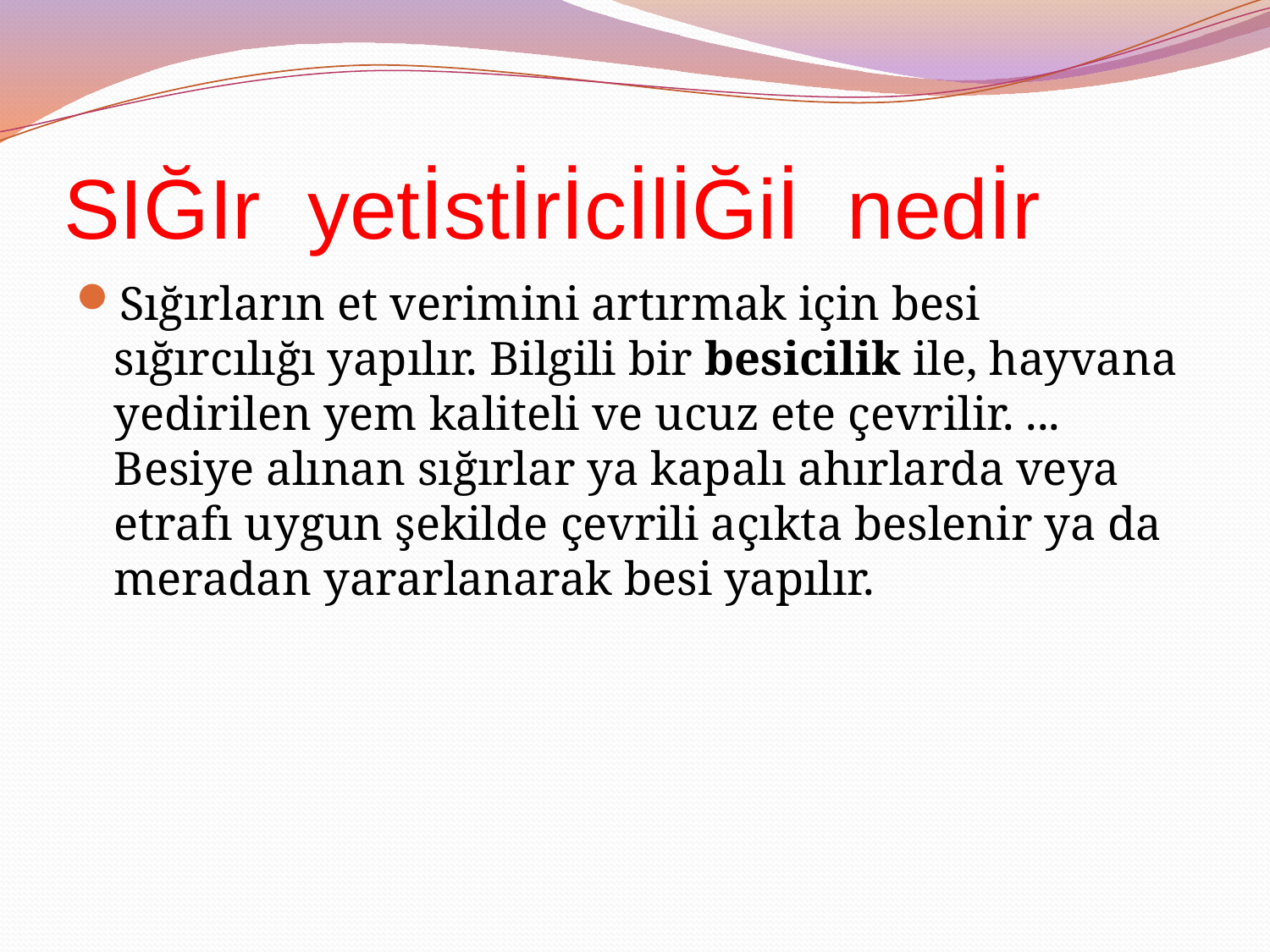

# SIĞIr  yetİstİrİcİlİĞiİ  nedİr
Sığırların et verimini artırmak için besi sığırcılığı yapılır. Bilgili bir besicilik ile, hayvana yedirilen yem kaliteli ve ucuz ete çevrilir. ... Besiye alınan sığırlar ya kapalı ahırlarda veya etrafı uygun şekilde çevrili açıkta beslenir ya da meradan yararlanarak besi yapılır.